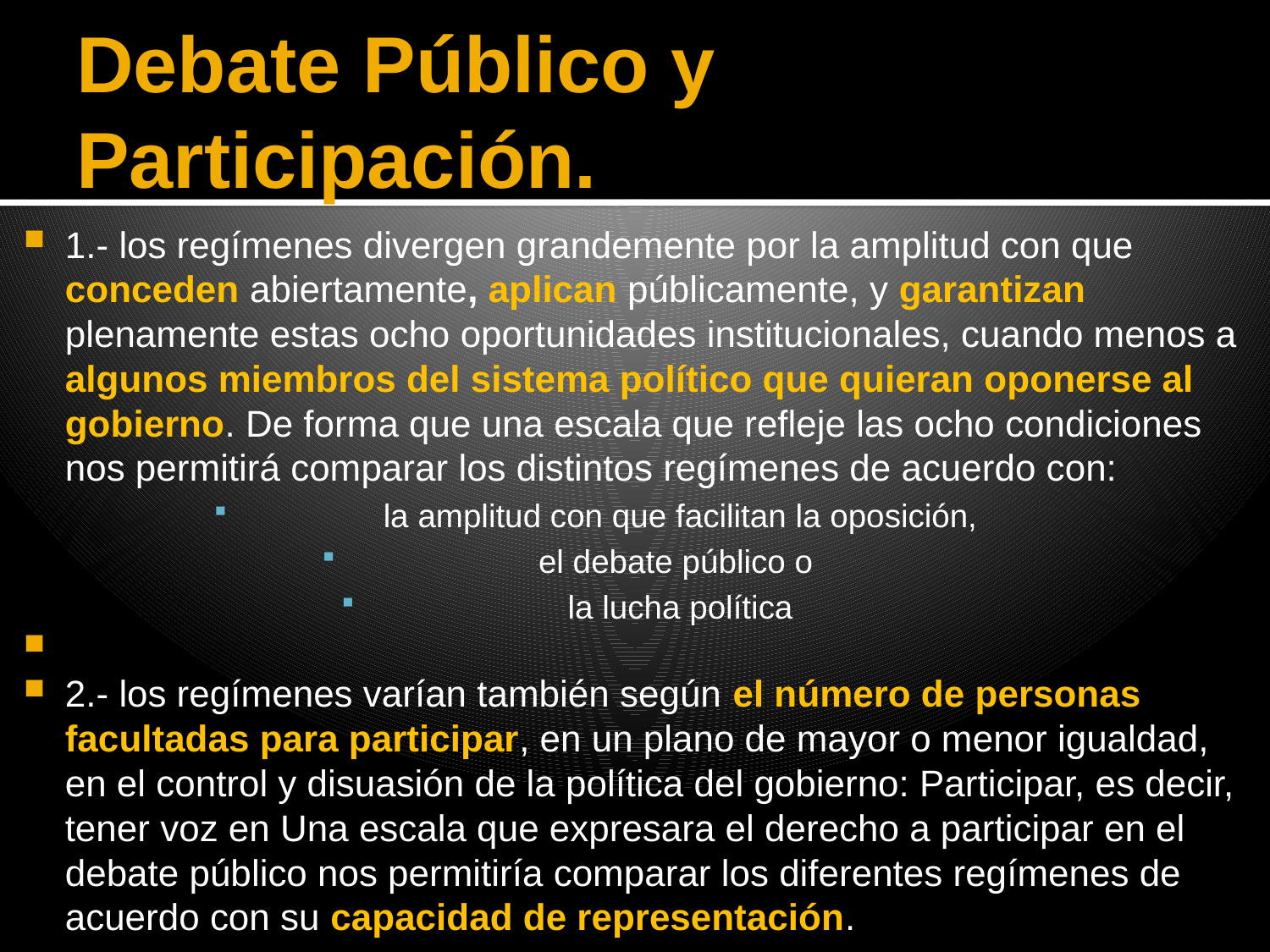

# Debate Público y Participación.
1.- los regímenes divergen grandemente por la amplitud con que conceden abiertamente, aplican públicamente, y garantizan plenamente estas ocho oportunidades institucionales, cuando menos a algunos miembros del sistema político que quieran oponerse al gobierno. De forma que una escala que refleje las ocho condiciones nos permitirá comparar los distintos regímenes de acuerdo con:
 la amplitud con que facilitan la oposición,
el debate público o
la lucha política

2.- los regímenes varían también según el número de personas facultadas para participar, en un plano de mayor o menor igualdad, en el control y disuasión de la política del gobierno: Participar, es decir, tener voz en Una escala que expresara el derecho a participar en el debate público nos permitiría comparar los diferentes regímenes de acuerdo con su capacidad de representación.